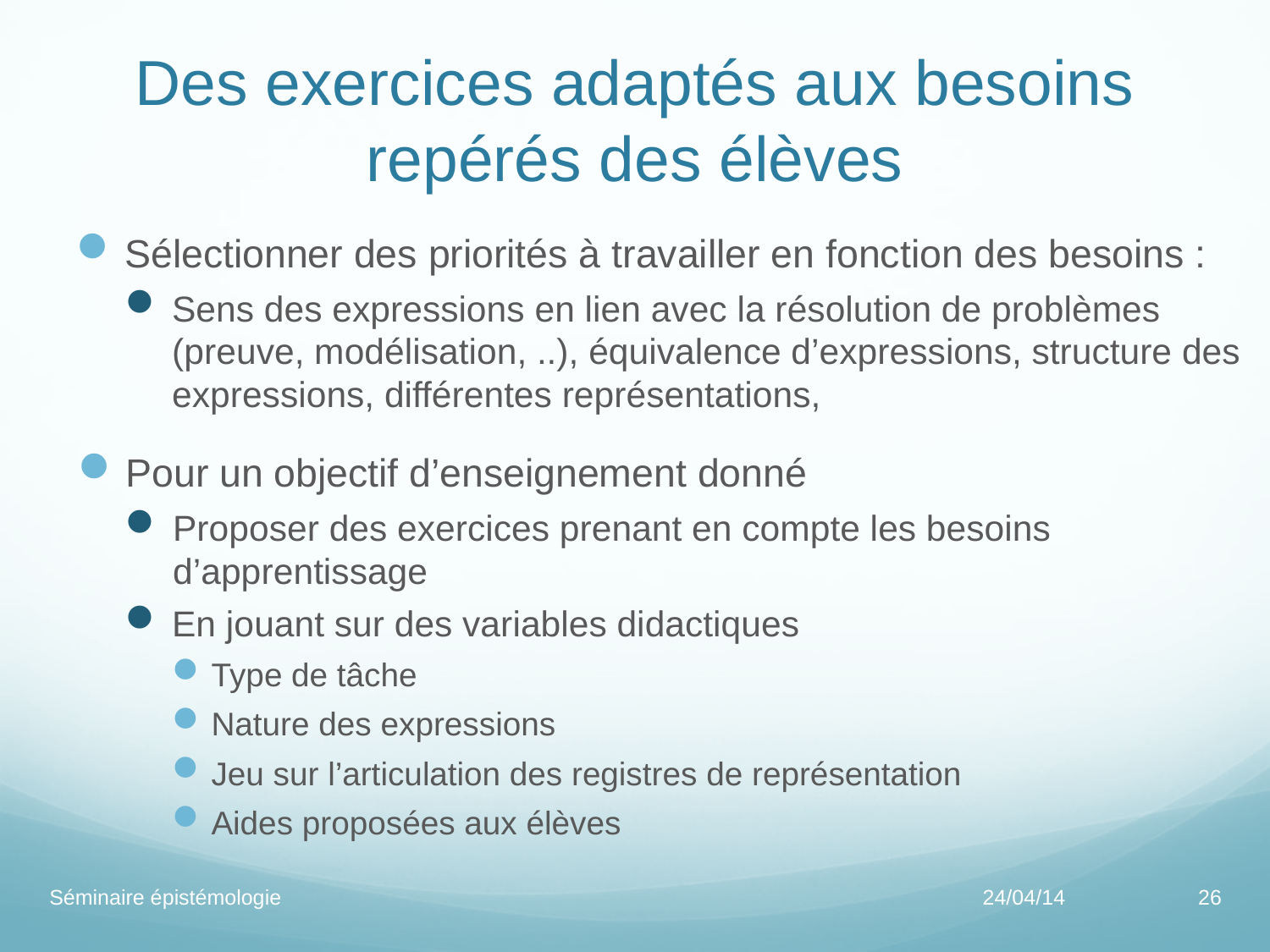

# Des exercices adaptés aux besoins repérés des élèves
Sélectionner des priorités à travailler en fonction des besoins :
Sens des expressions en lien avec la résolution de problèmes (preuve, modélisation, ..), équivalence d’expressions, structure des expressions, différentes représentations,
Pour un objectif d’enseignement donné
Proposer des exercices prenant en compte les besoins d’apprentissage
En jouant sur des variables didactiques
Type de tâche
Nature des expressions
Jeu sur l’articulation des registres de représentation
Aides proposées aux élèves

Séminaire épistémologie
24/04/14
26